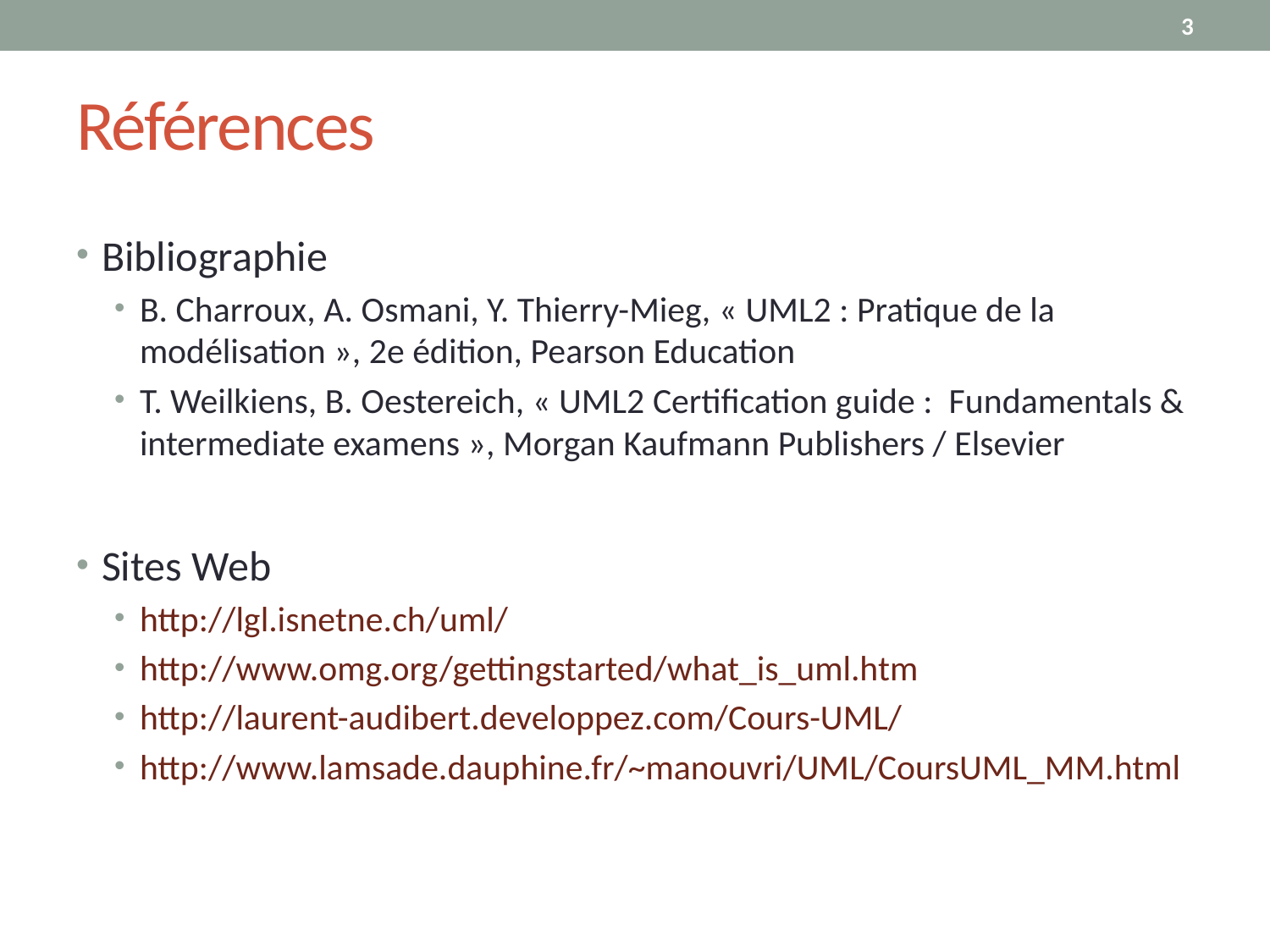

3
# Références
Bibliographie
B. Charroux, A. Osmani, Y. Thierry-Mieg, « UML2 : Pratique de la modélisation », 2e édition, Pearson Education
T. Weilkiens, B. Oestereich, « UML2 Certification guide :  Fundamentals & intermediate examens », Morgan Kaufmann Publishers / Elsevier

Sites Web
http://lgl.isnetne.ch/uml/
http://www.omg.org/gettingstarted/what_is_uml.htm
http://laurent-audibert.developpez.com/Cours-UML/
http://www.lamsade.dauphine.fr/~manouvri/UML/CoursUML_MM.html